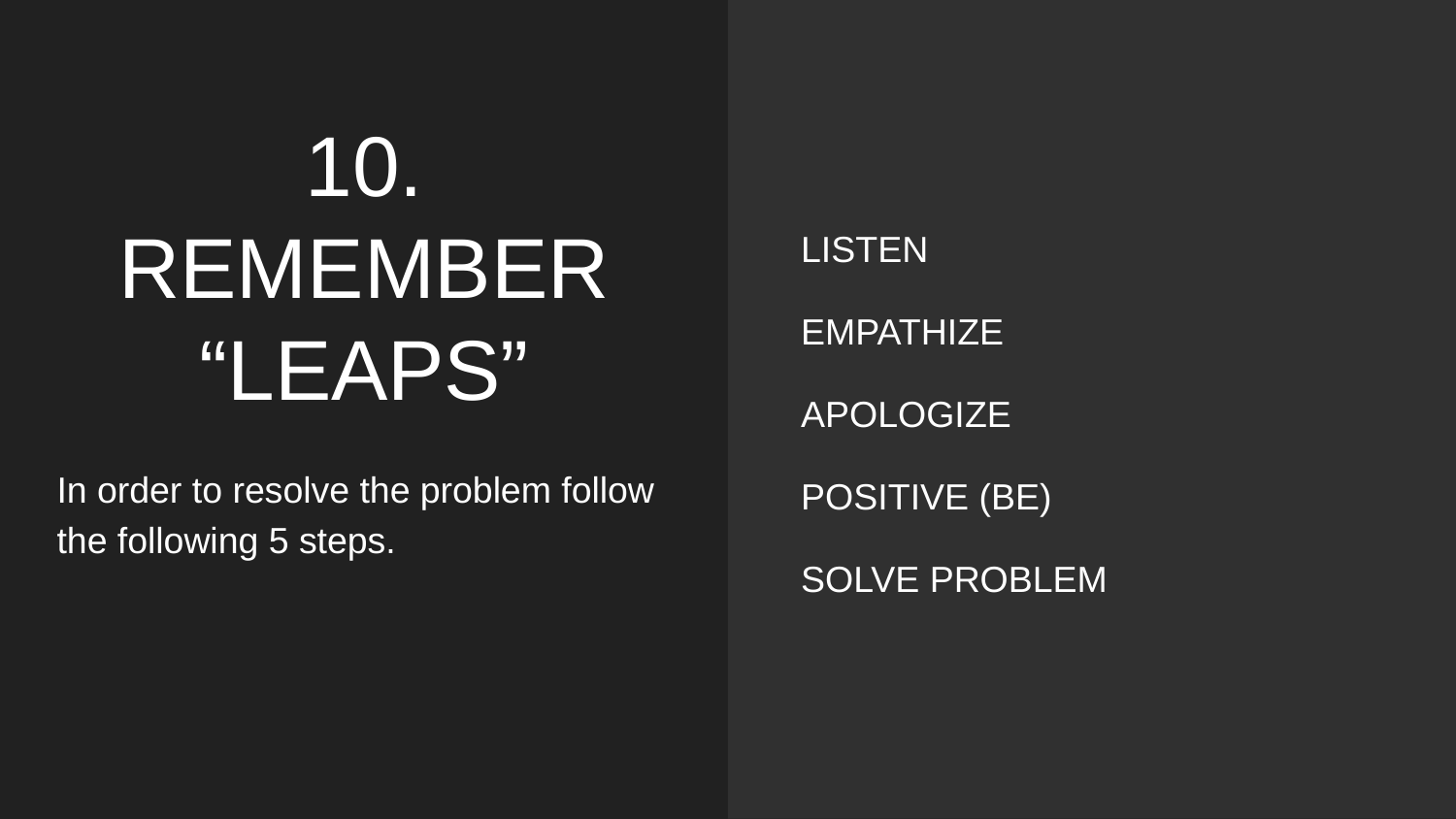

LISTEN
EMPATHIZE
APOLOGIZE
POSITIVE (BE)
SOLVE PROBLEM
# 10. REMEMBER “LEAPS”
In order to resolve the problem follow the following 5 steps.